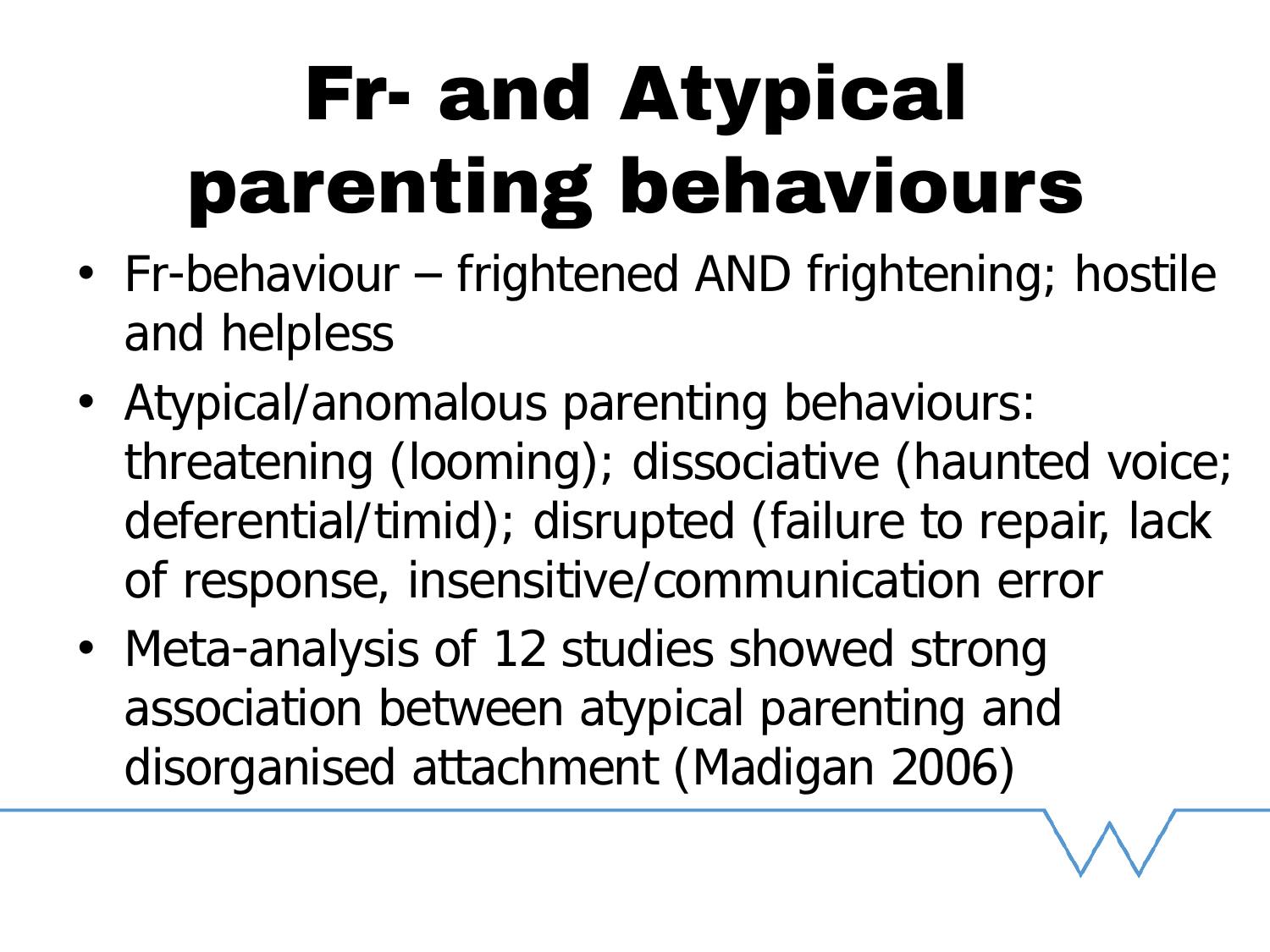

# Fr- and Atypical parenting behaviours
Fr-behaviour – frightened AND frightening; hostile and helpless
Atypical/anomalous parenting behaviours: threatening (looming); dissociative (haunted voice; deferential/timid); disrupted (failure to repair, lack of response, insensitive/communication error
Meta-analysis of 12 studies showed strong association between atypical parenting and disorganised attachment (Madigan 2006)